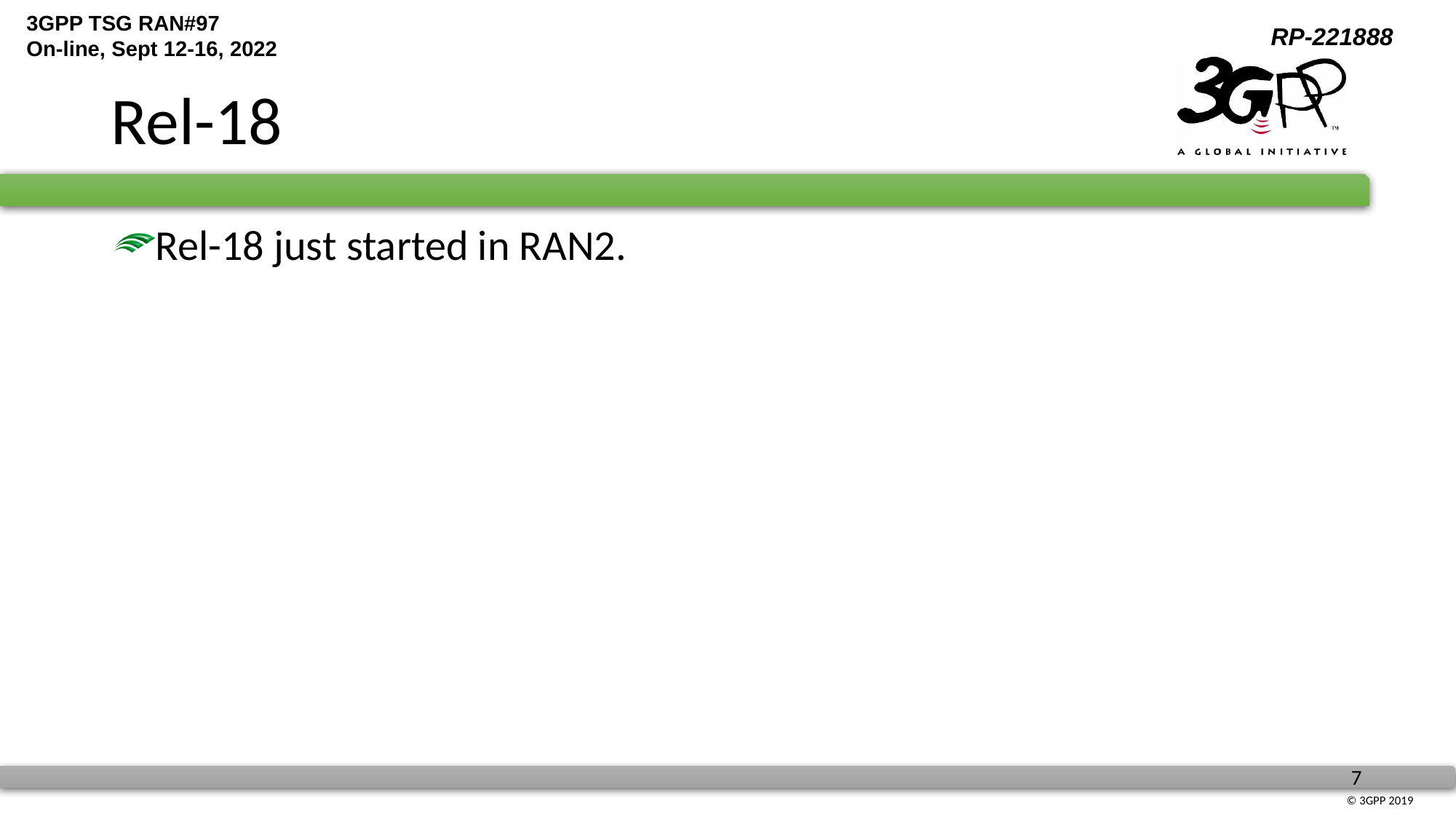

# Rel-18
Rel-18 just started in RAN2.